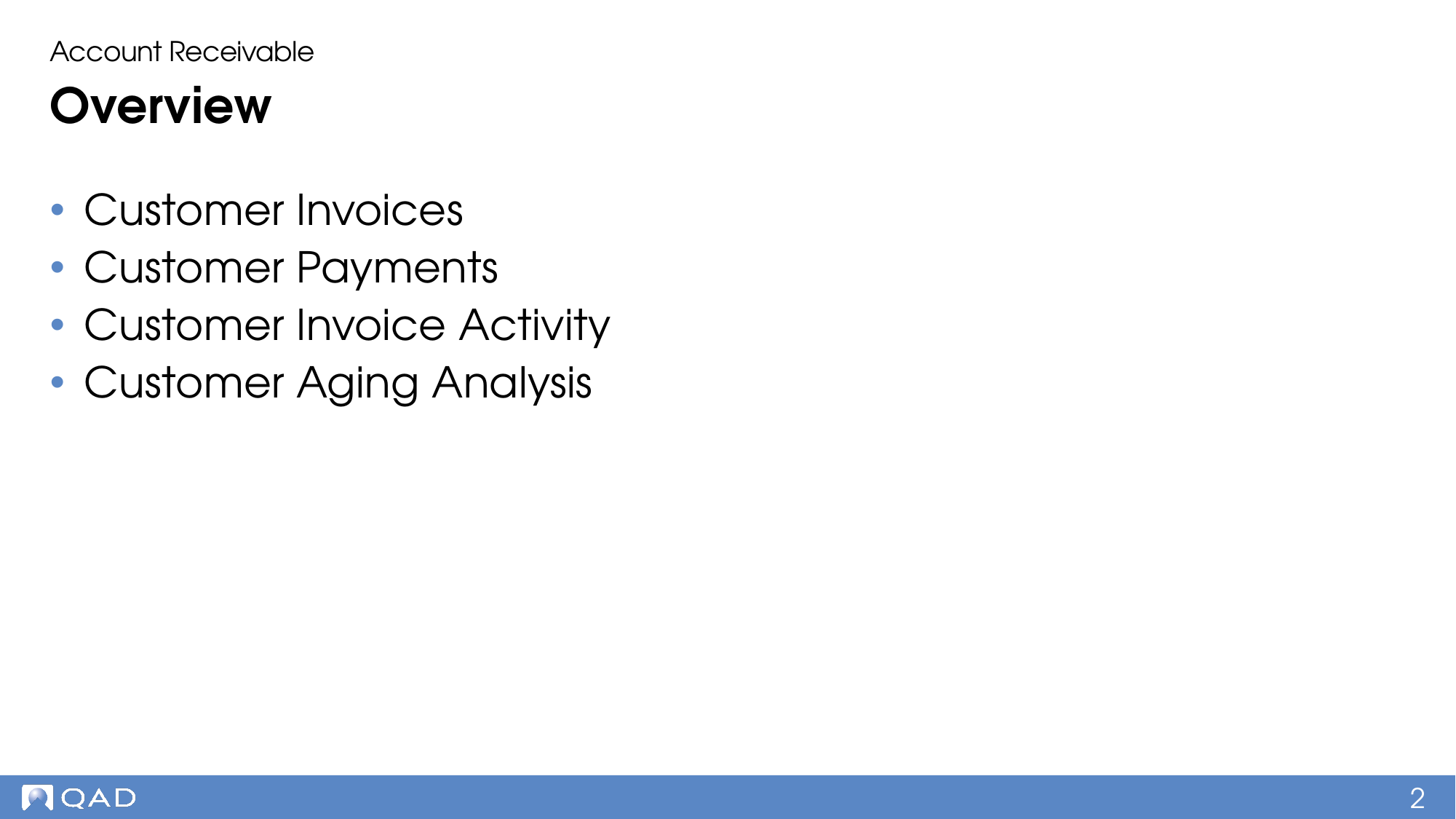

Account Receivable
# Overview
Customer Invoices
Customer Payments
Customer Invoice Activity
Customer Aging Analysis
2